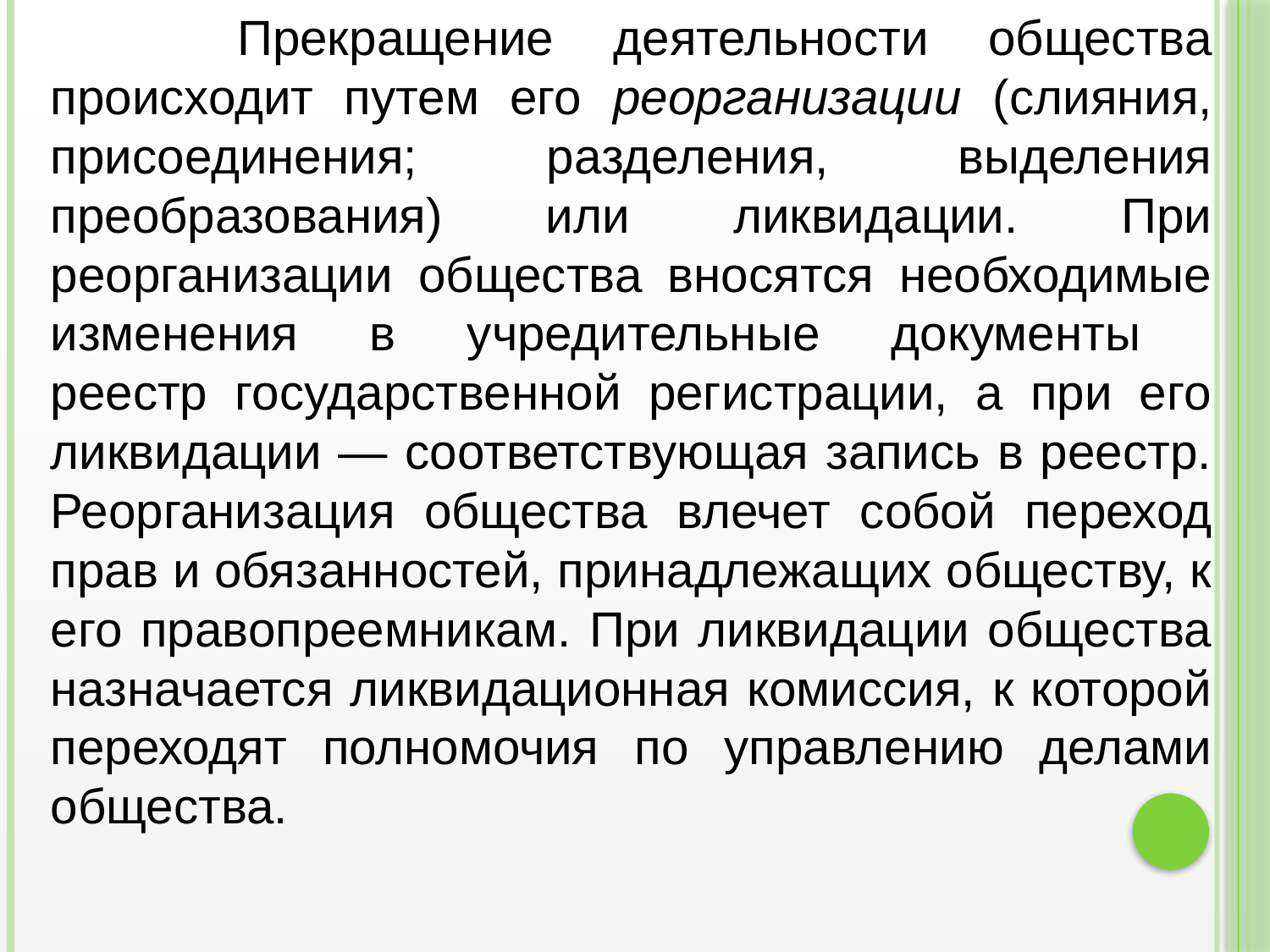

Прекращение деятельности общества происходит путем его реорганизации (слияния, присоединения; разделения, выделения преобразования) или ликвидации. При реорганизации общества вносятся необходимые изменения в учредительные документы
реестр государственной регистрации, а при его ликвидации — соответствующая запись в реестр. Реорганизация общества влечет собой переход прав и обязанностей, принадлежащих обществу, к его правопреемникам. При ликвидации общества назначается ликвидационная комиссия, к которой переходят полномочия по управлению делами общества.